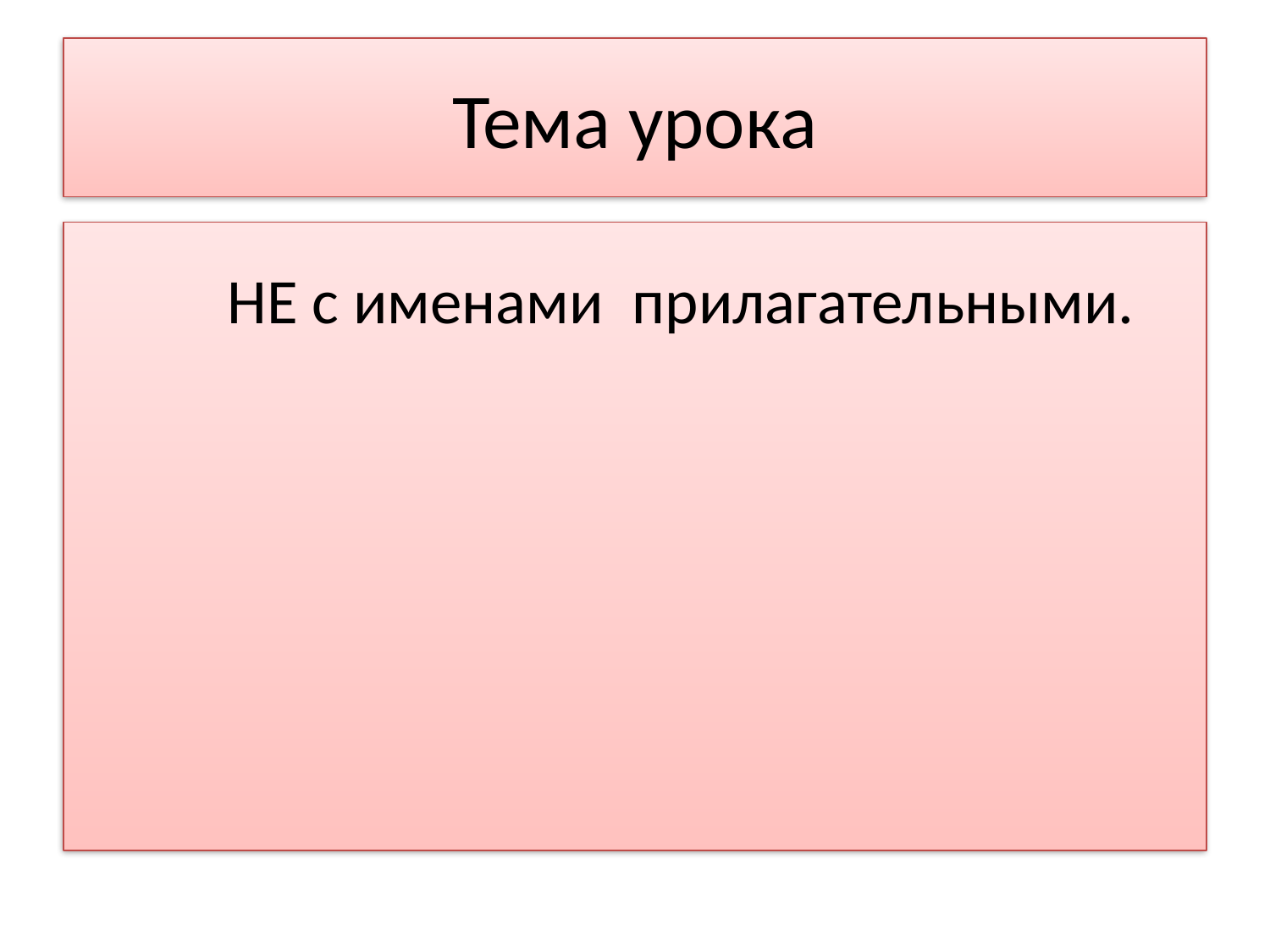

# Тема урока
       НЕ с именами  прилагательными.